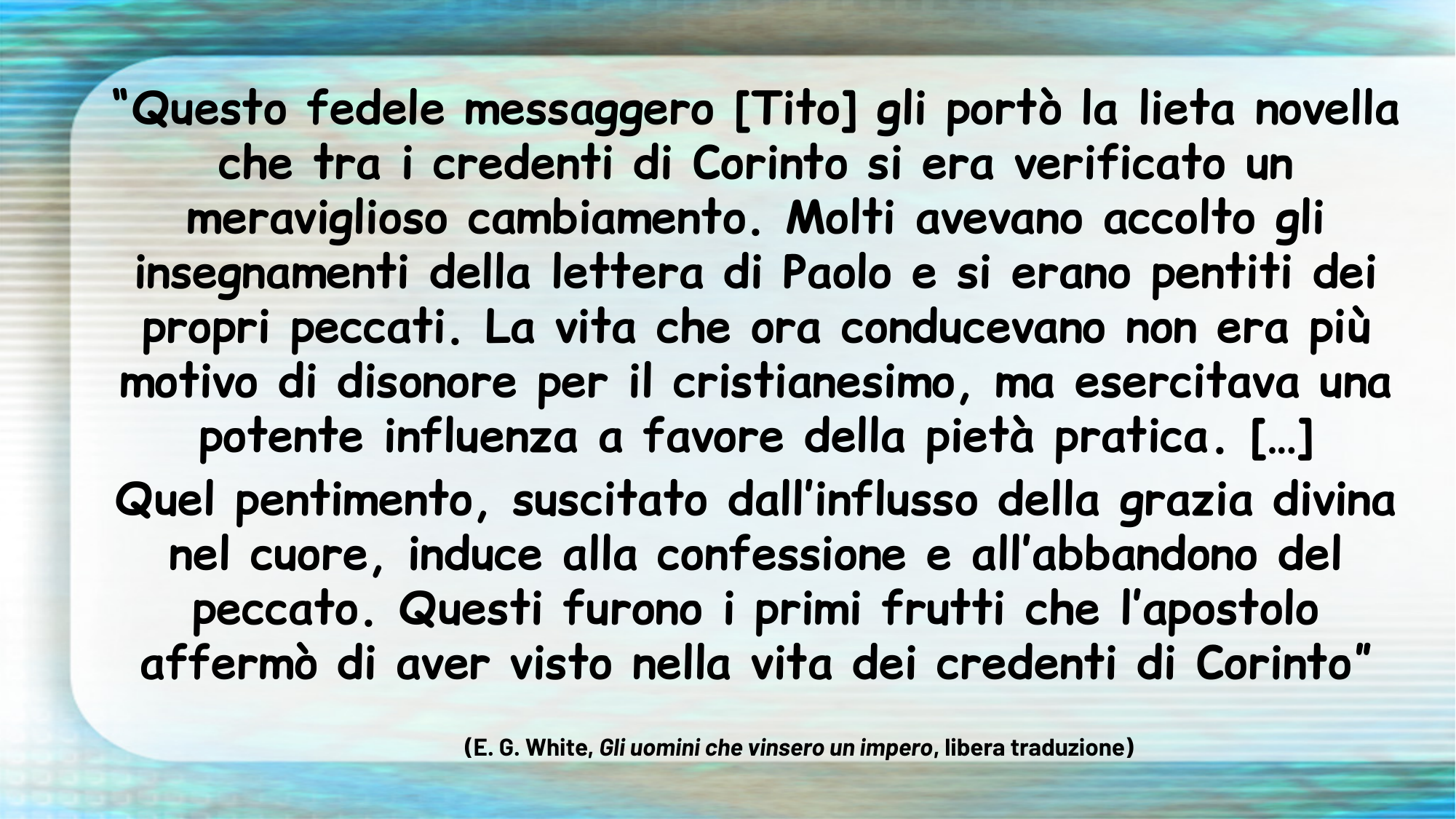

“Questo fedele messaggero [Tito] gli portò la lieta novella che tra i credenti di Corinto si era verificato un meraviglioso cambiamento. Molti avevano accolto gli insegnamenti della lettera di Paolo e si erano pentiti dei propri peccati. La vita che ora conducevano non era più motivo di disonore per il cristianesimo, ma esercitava una potente influenza a favore della pietà pratica. […]
Quel pentimento, suscitato dall’influsso della grazia divina nel cuore, induce alla confessione e all’abbandono del peccato. Questi furono i primi frutti che l’apostolo affermò di aver visto nella vita dei credenti di Corinto”
(E. G. White, Gli uomini che vinsero un impero, libera traduzione)